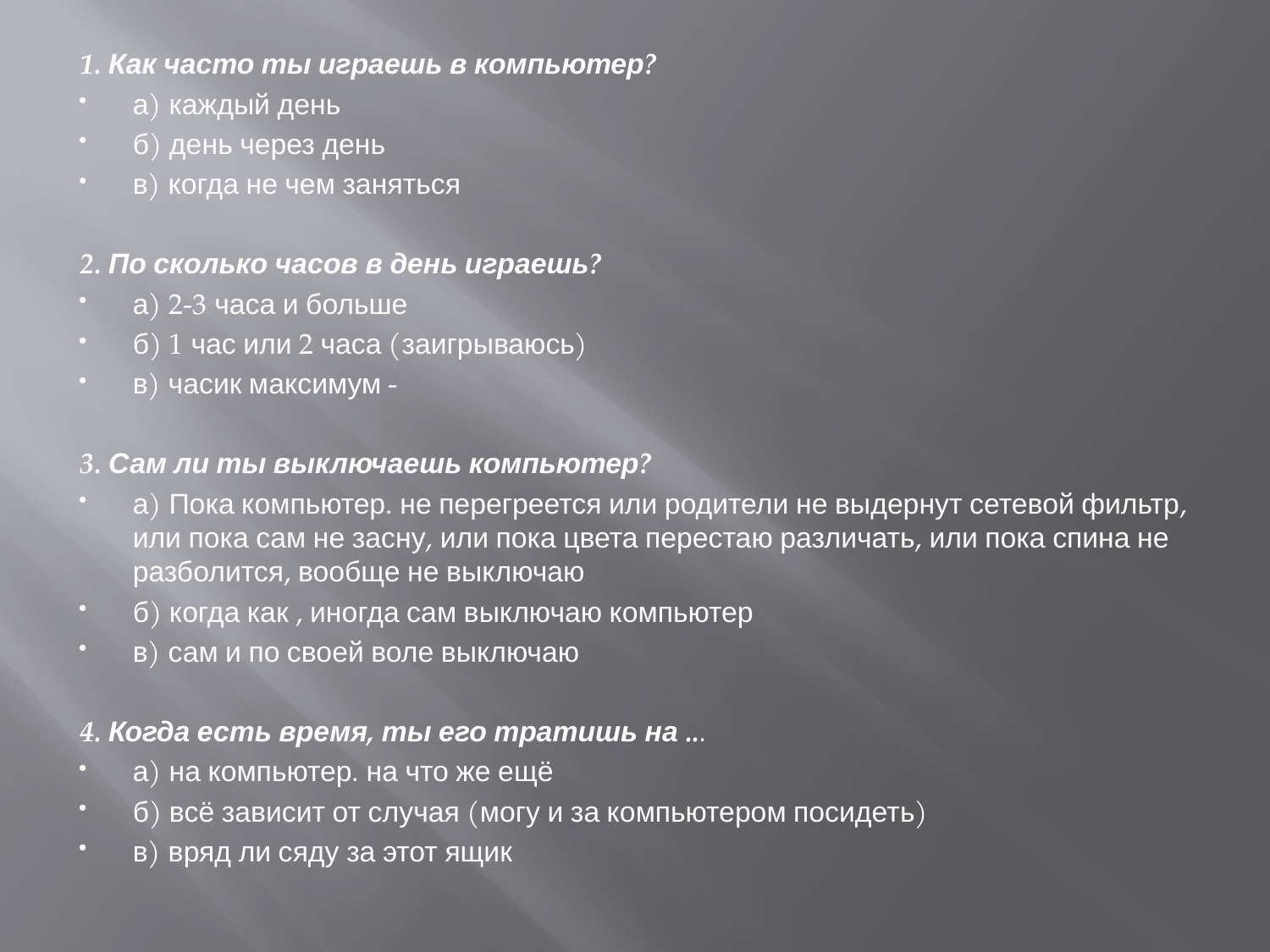

1. Как часто ты играешь в компьютер?
а) каждый день
б) день через день
в) когда не чем заняться

2. По сколько часов в день играешь?
а) 2-3 часа и больше
б) 1 час или 2 часа (заигрываюсь)
в) часик максимум -

3. Сам ли ты выключаешь компьютер?
а) Пока компьютер. не перегреется или родители не выдернут сетевой фильтр, или пока сам не засну, или пока цвета перестаю различать, или пока спина не разболится, вообще не выключаю
б) когда как , иногда сам выключаю компьютер
в) сам и по своей воле выключаю

4. Когда есть время, ты его тратишь на ...
а) на компьютер. на что же ещё
б) всё зависит от случая (могу и за компьютером посидеть)
в) вряд ли сяду за этот ящик